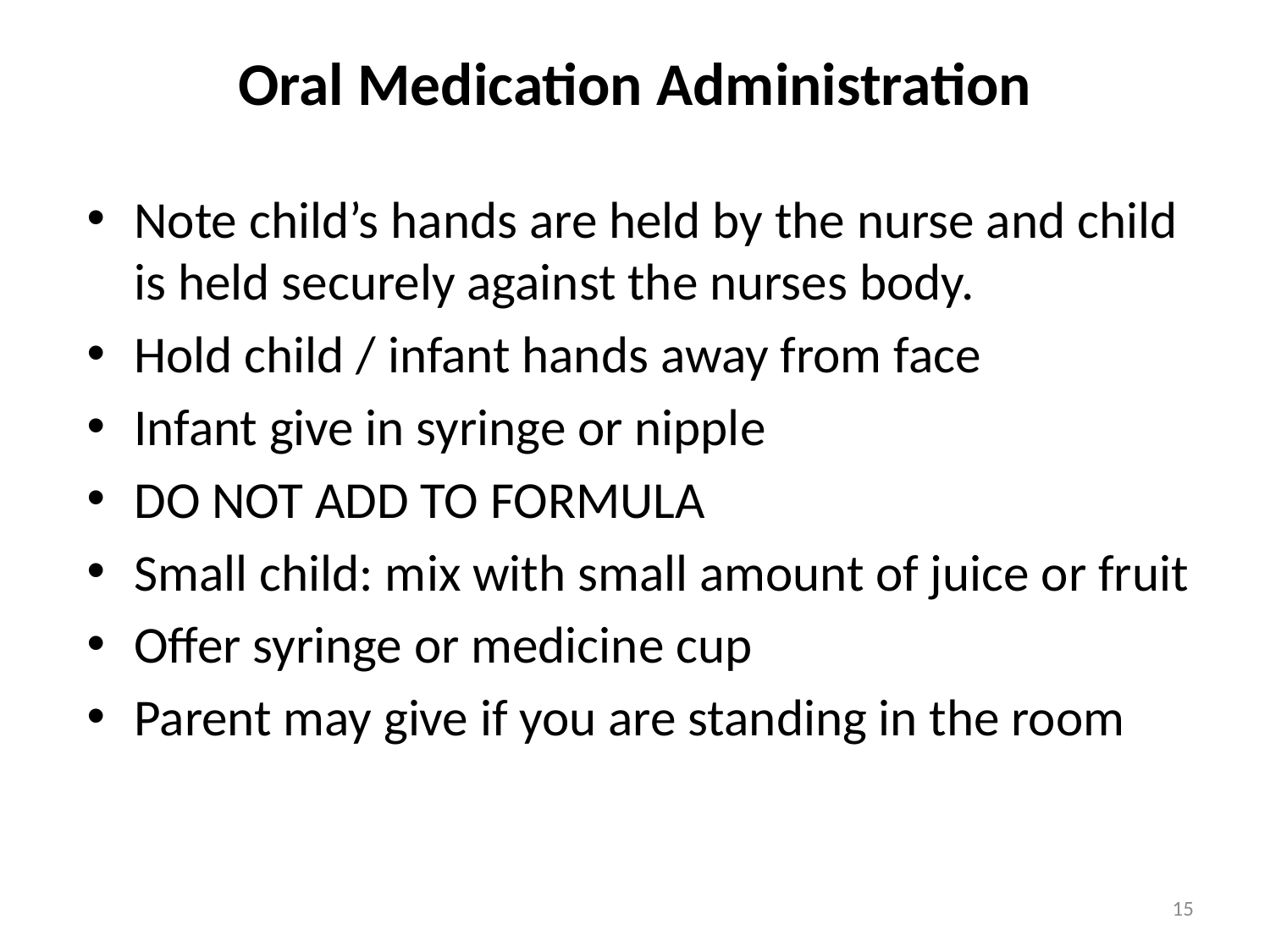

# Oral Medication Administration
Note child’s hands are held by the nurse and child is held securely against the nurses body.
Hold child / infant hands away from face
Infant give in syringe or nipple
DO NOT ADD TO FORMULA
Small child: mix with small amount of juice or fruit
Offer syringe or medicine cup
Parent may give if you are standing in the room

15